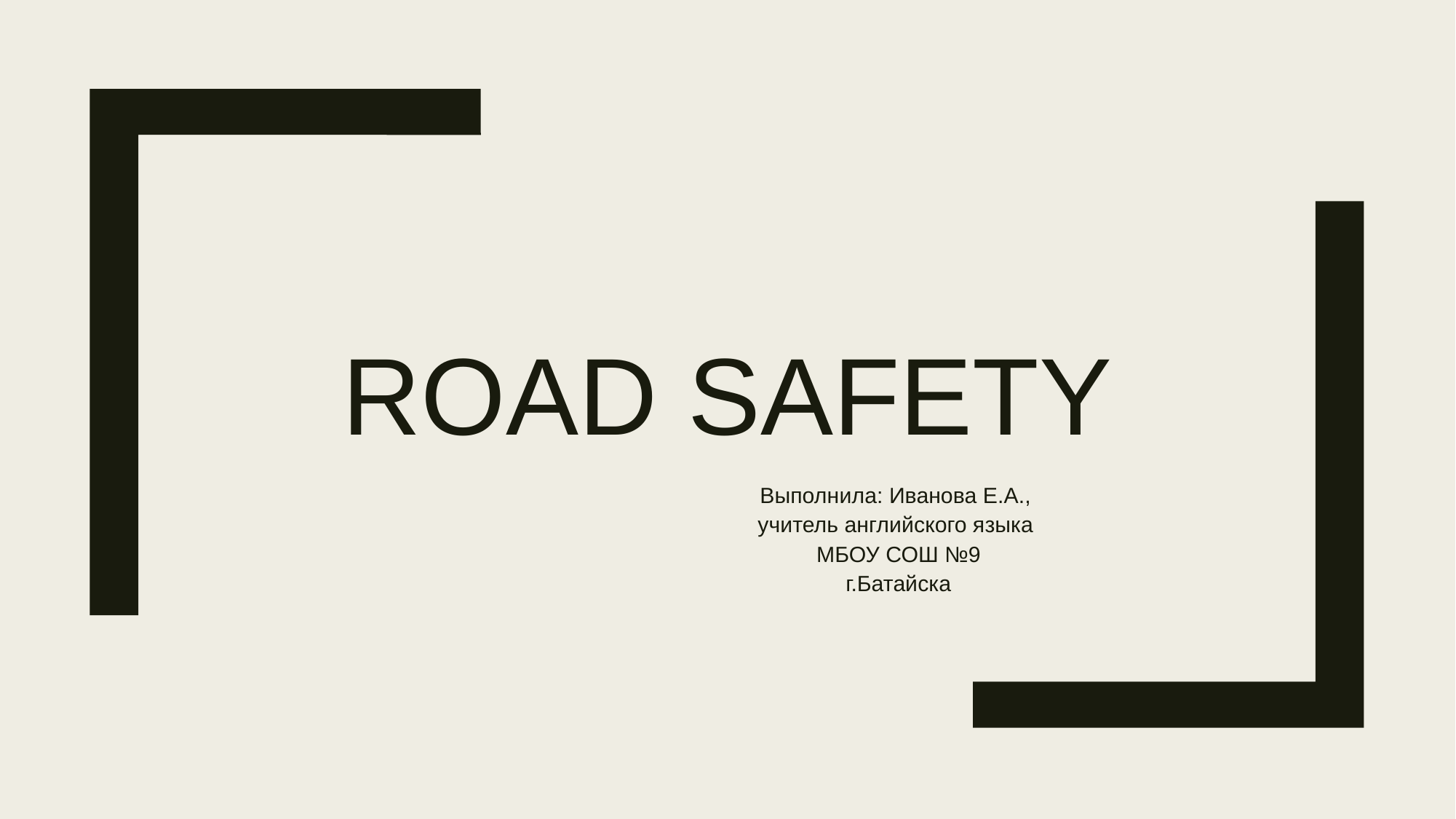

# Road safety
Выполнила: Иванова Е.А.,
учитель английского языка
МБОУ СОШ №9
г.Батайска